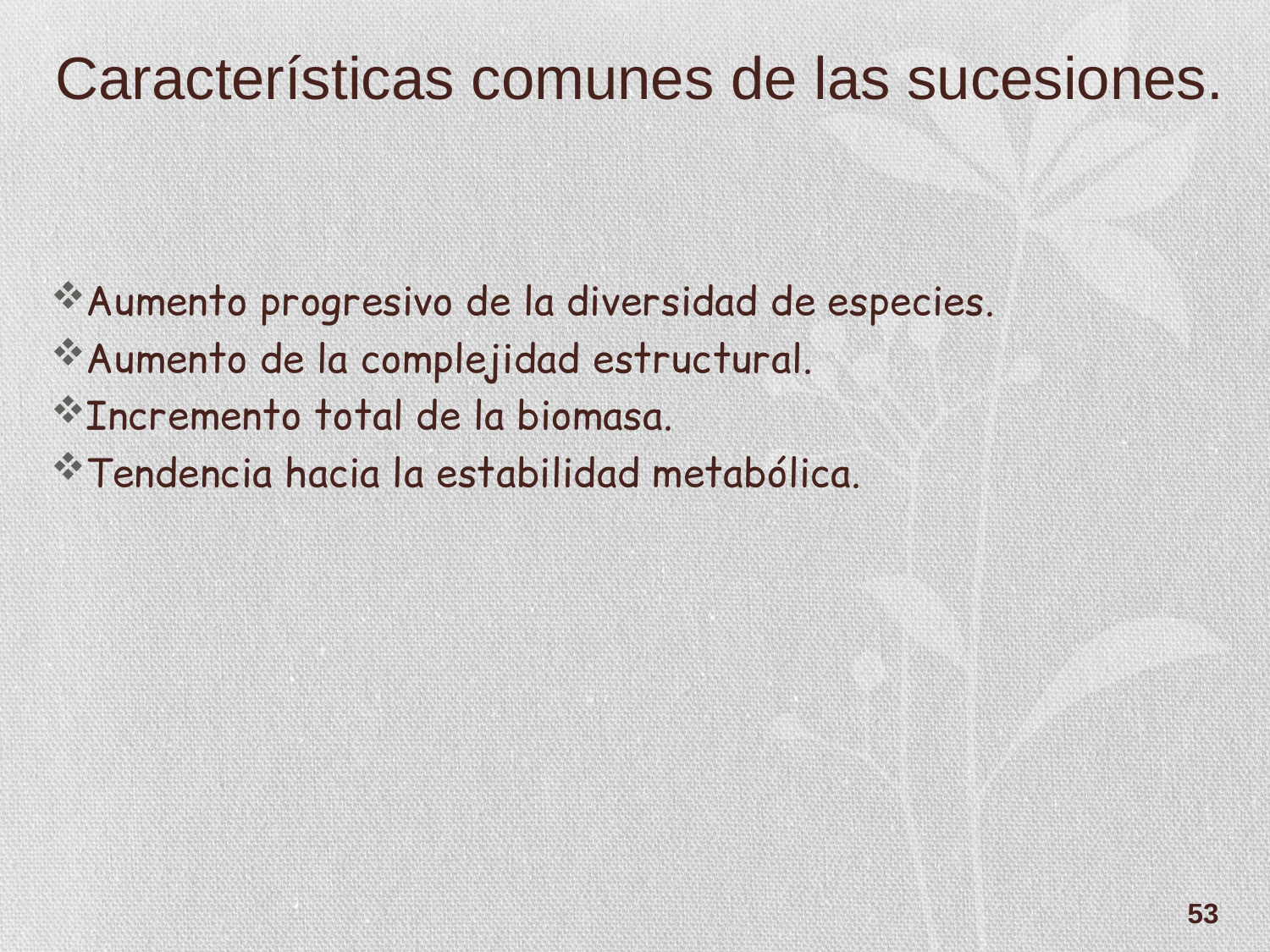

Características comunes de las sucesiones.

Aumento progresivo de la diversidad de especies.
Aumento de la complejidad estructural.
Incremento total de la biomasa.
Tendencia hacia la estabilidad metabólica.
53